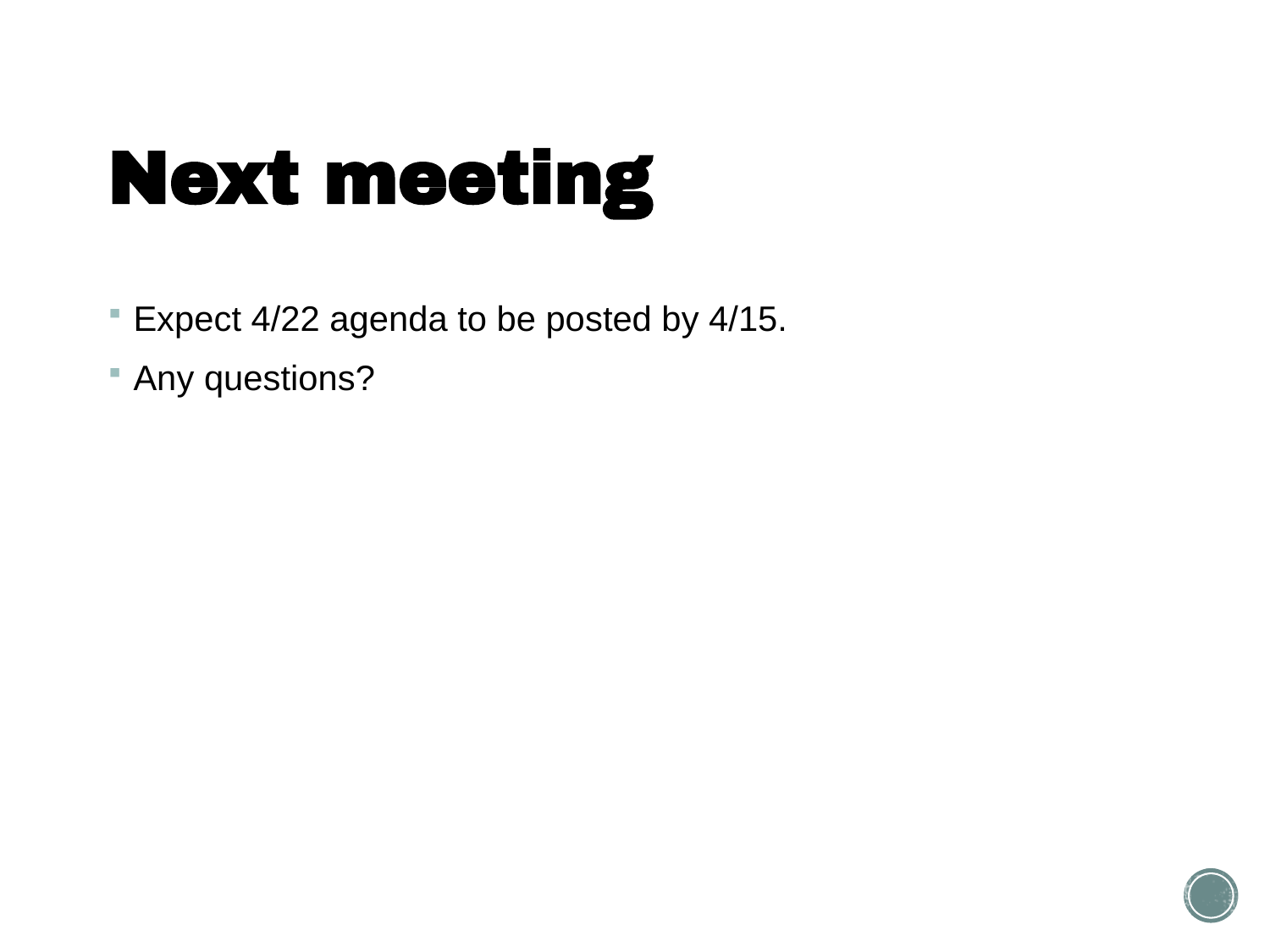

# Next meeting
Expect 4/22 agenda to be posted by 4/15.
Any questions?